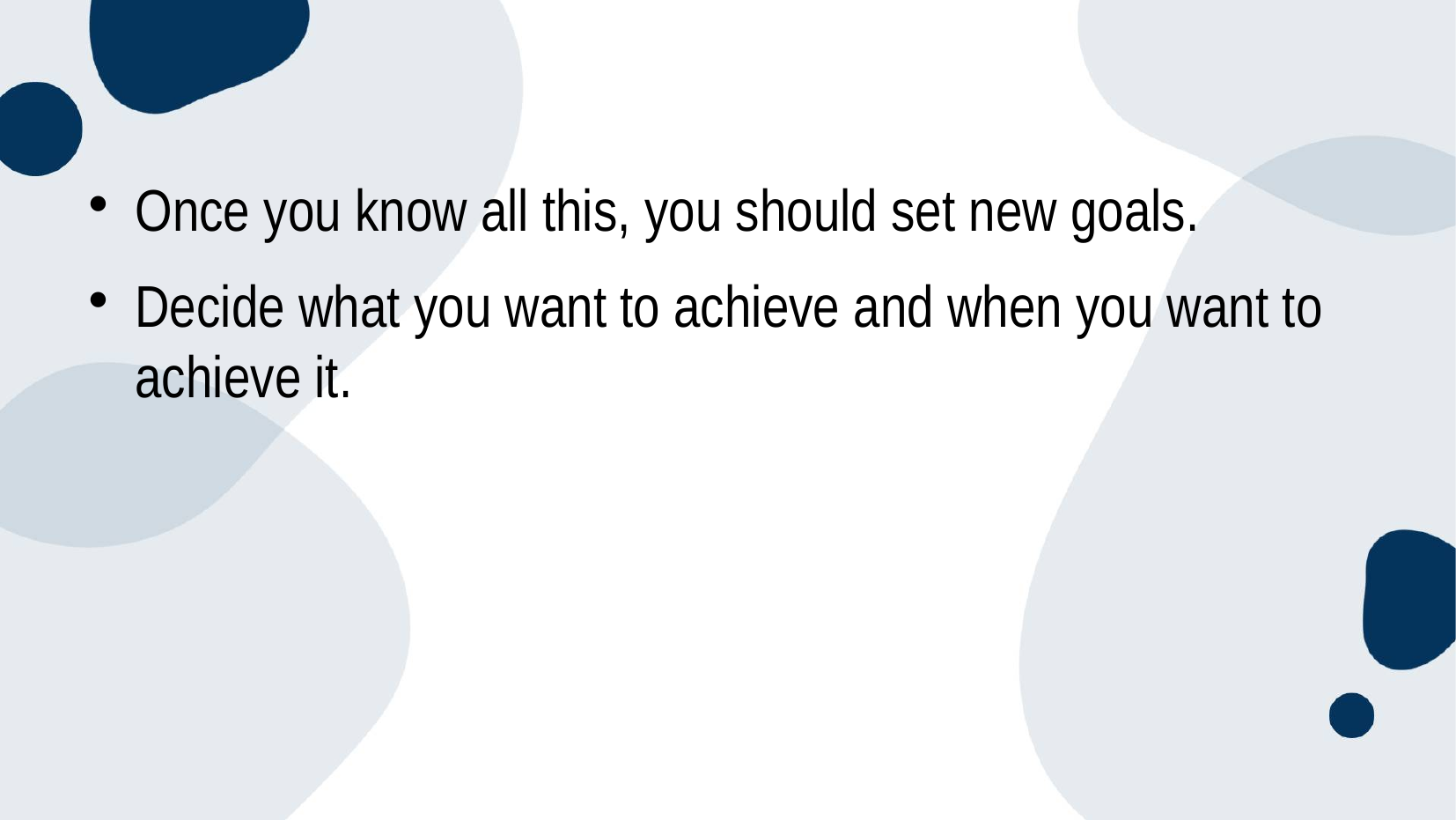

Once you know all this, you should set new goals.
Decide what you want to achieve and when you want to achieve it.